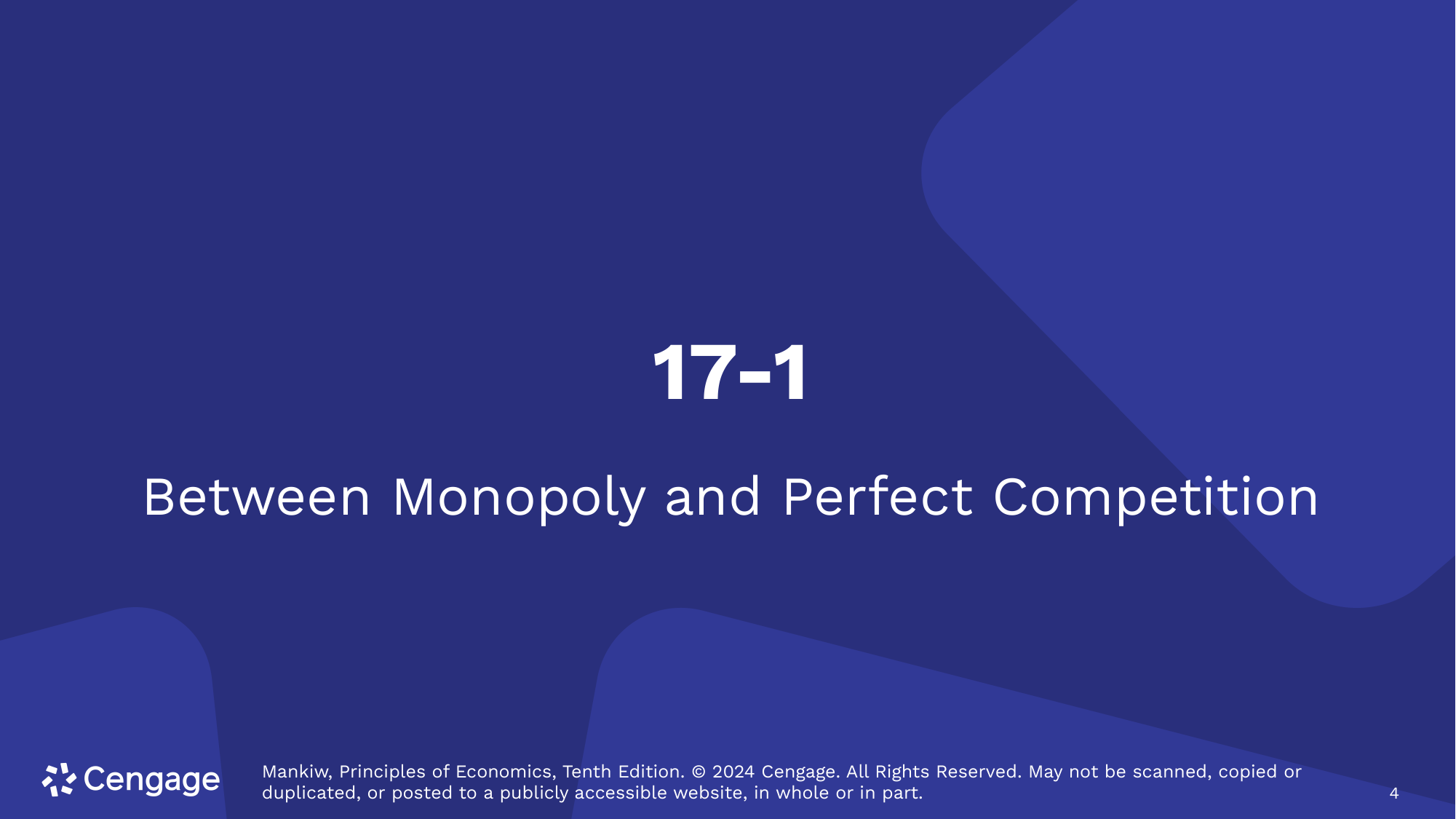

# 17-1
Between Monopoly and Perfect Competition